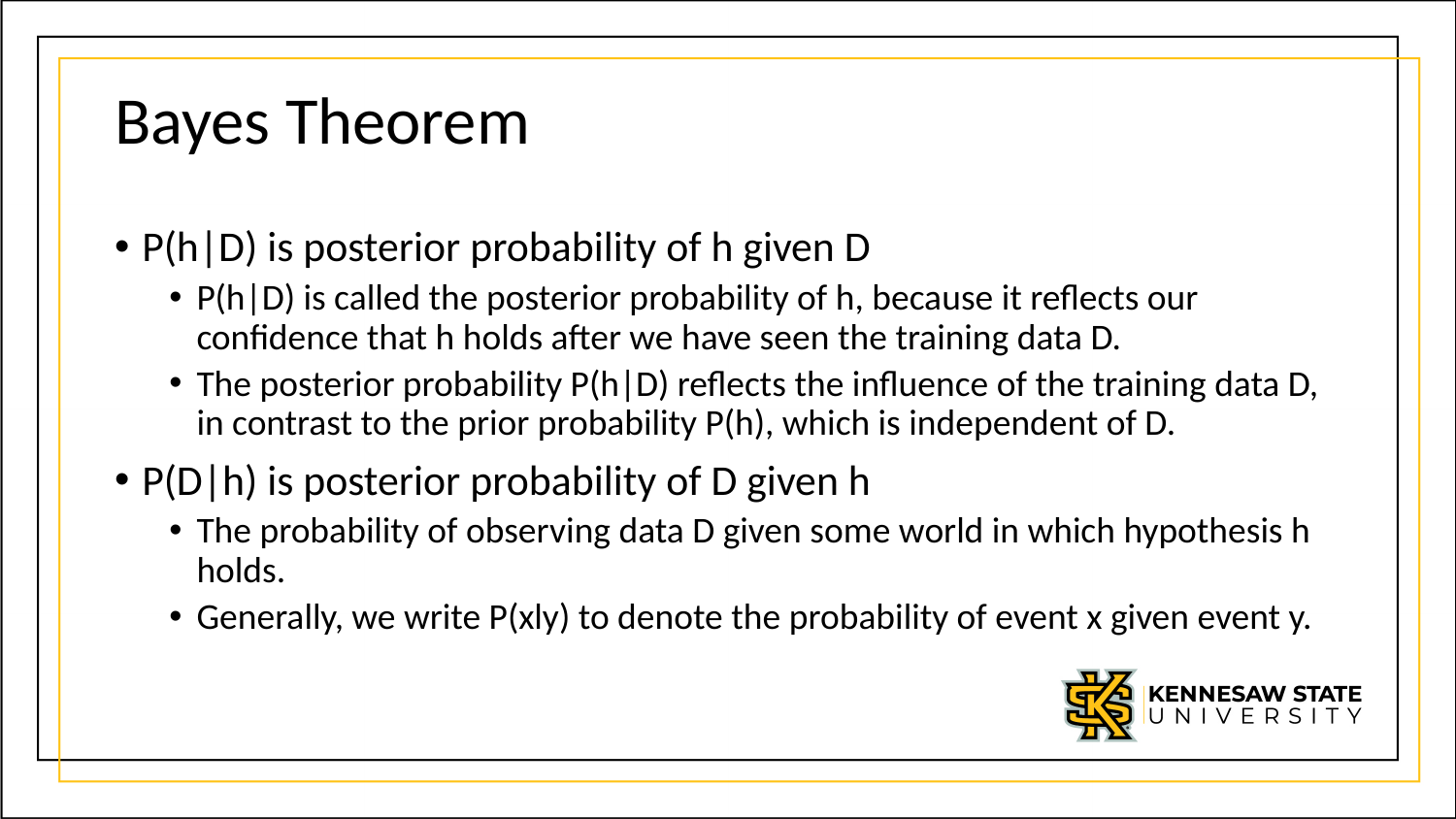

# Bayes Theorem
P(h|D) is posterior probability of h given D
P(h|D) is called the posterior probability of h, because it reflects our confidence that h holds after we have seen the training data D.
The posterior probability P(h|D) reflects the influence of the training data D, in contrast to the prior probability P(h), which is independent of D.
P(D|h) is posterior probability of D given h
The probability of observing data D given some world in which hypothesis h holds.
Generally, we write P(xly) to denote the probability of event x given event y.